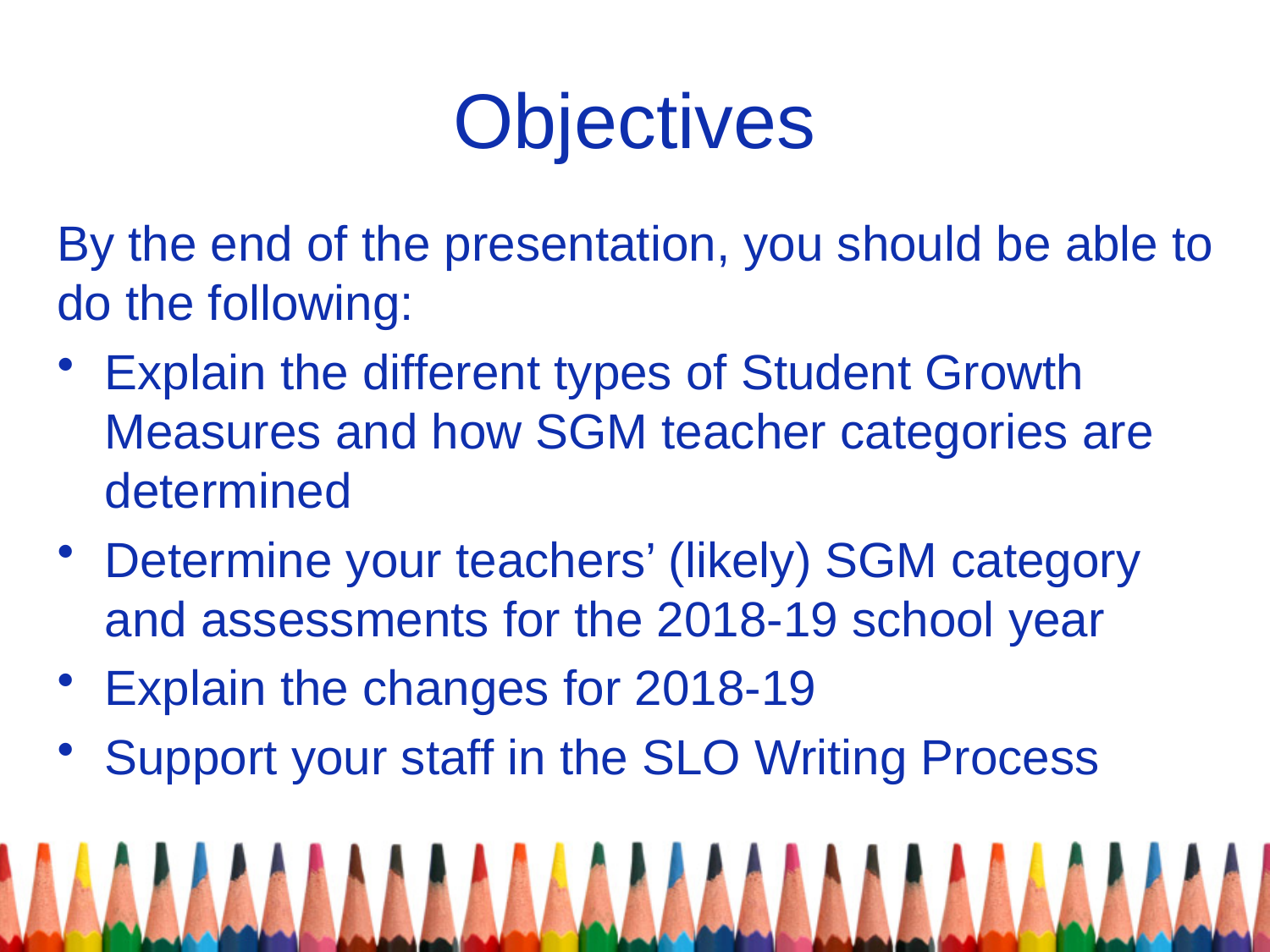

# Objectives
By the end of the presentation, you should be able to do the following:
Explain the different types of Student Growth Measures and how SGM teacher categories are determined
Determine your teachers’ (likely) SGM category and assessments for the 2018-19 school year
Explain the changes for 2018-19
Support your staff in the SLO Writing Process